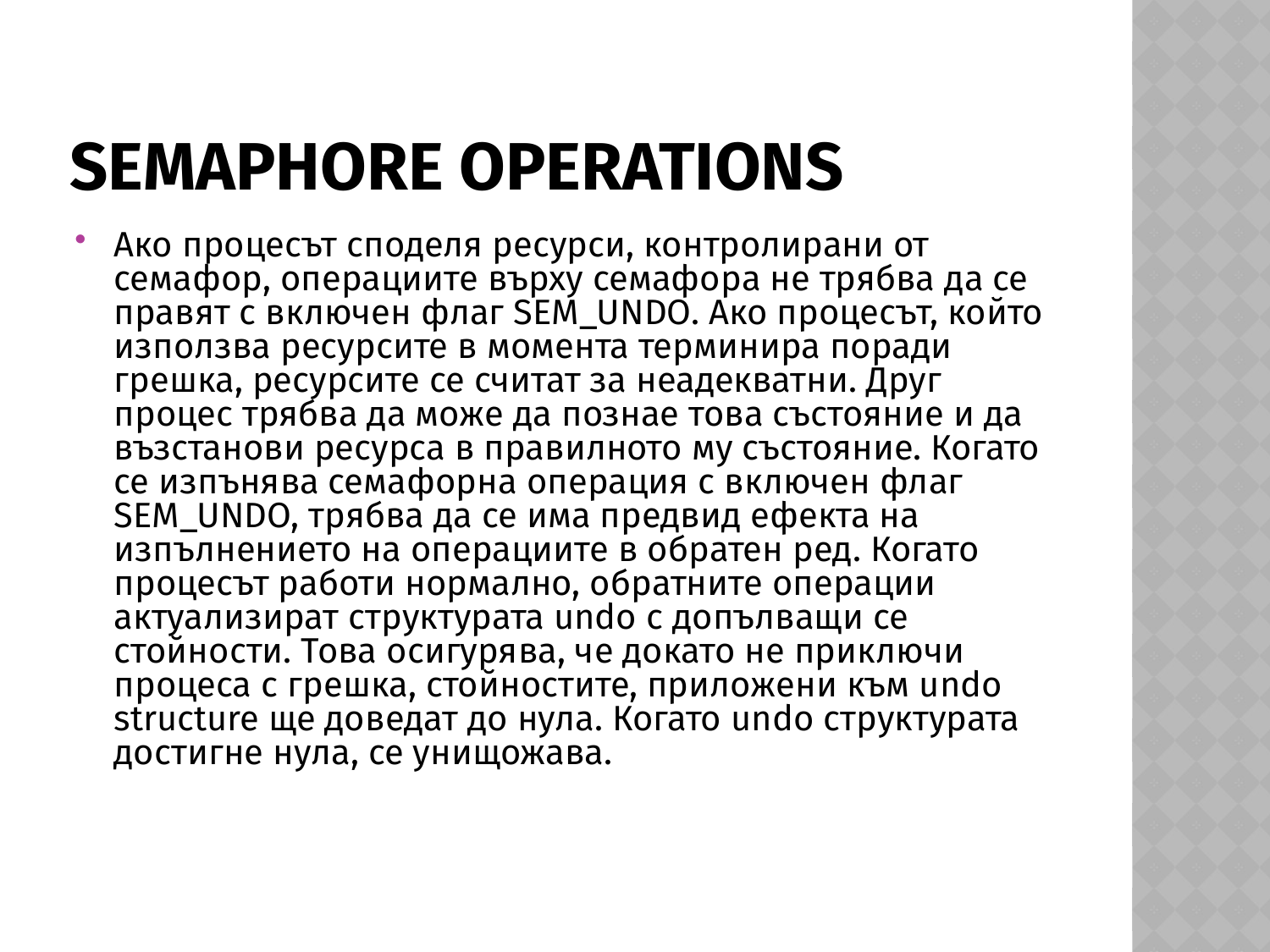

# Semaphore Operations
Ако процесът споделя ресурси, контролирани от семафор, операциите върху семафора не трябва да се правят с включен флаг SEM_UNDO. Ако процесът, който използва ресурсите в момента терминира поради грешка, ресурсите се считат за неадекватни. Друг процес трябва да може да познае това състояние и да възстанови ресурса в правилното му състояние. Когато се изпънява семафорна операция с включен флаг SEM_UNDO, трябва да се има предвид ефекта на изпълнението на операциите в обратен ред. Когато процесът работи нормално, обратните операции актуализират структурата undo с допълващи се стойности. Това осигурява, че докато не приключи процеса с грешка, стойностите, приложени към undo structure ще доведат до нула. Когато undo структурата достигне нула, се унищожава.